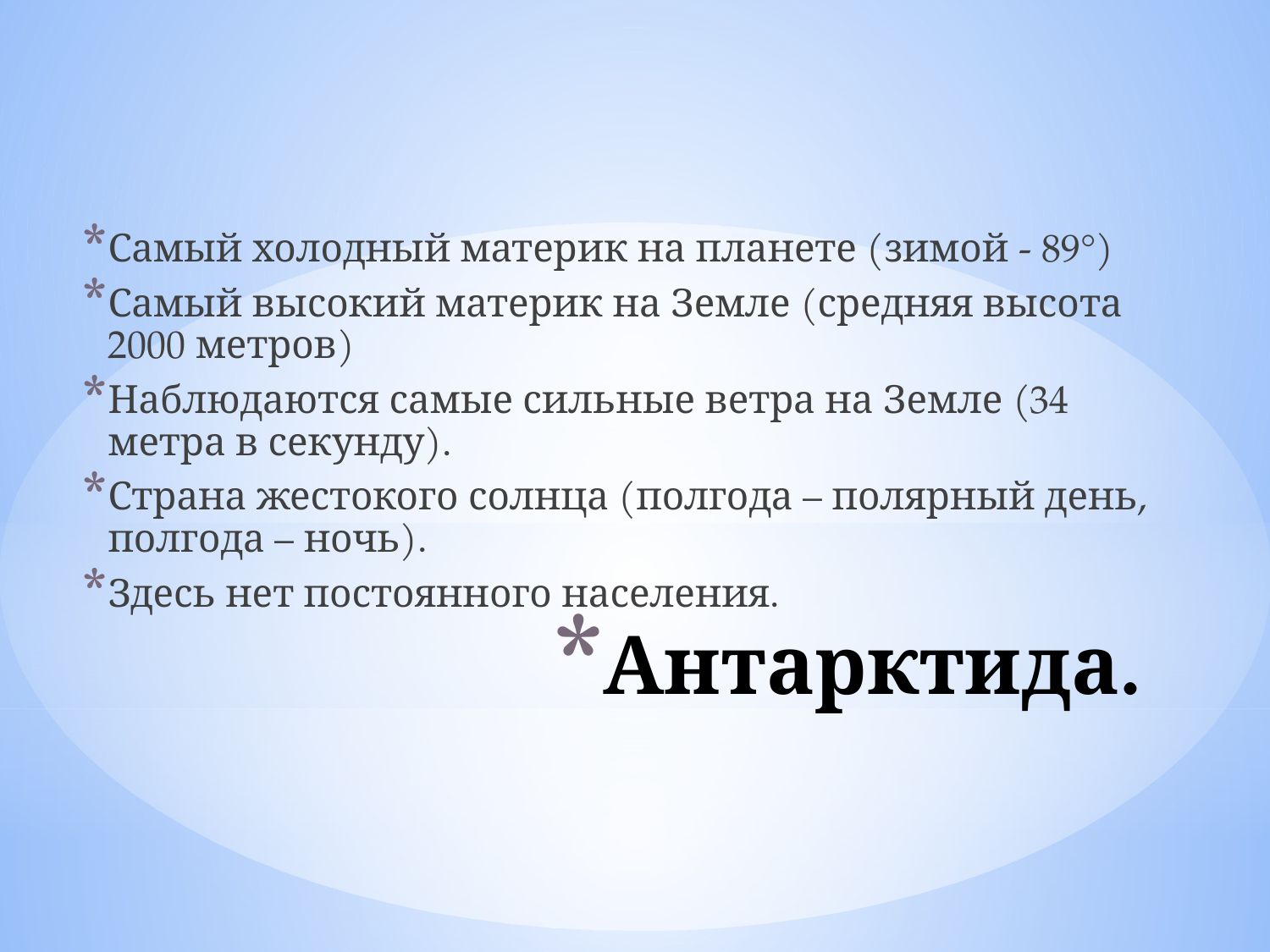

Самый холодный материк на планете (зимой - 89°)
Самый высокий материк на Земле (средняя высота 2000 метров)
Наблюдаются самые сильные ветра на Земле (34 метра в секунду).
Страна жестокого солнца (полгода – полярный день, полгода – ночь).
Здесь нет постоянного населения.
# Антарктида.